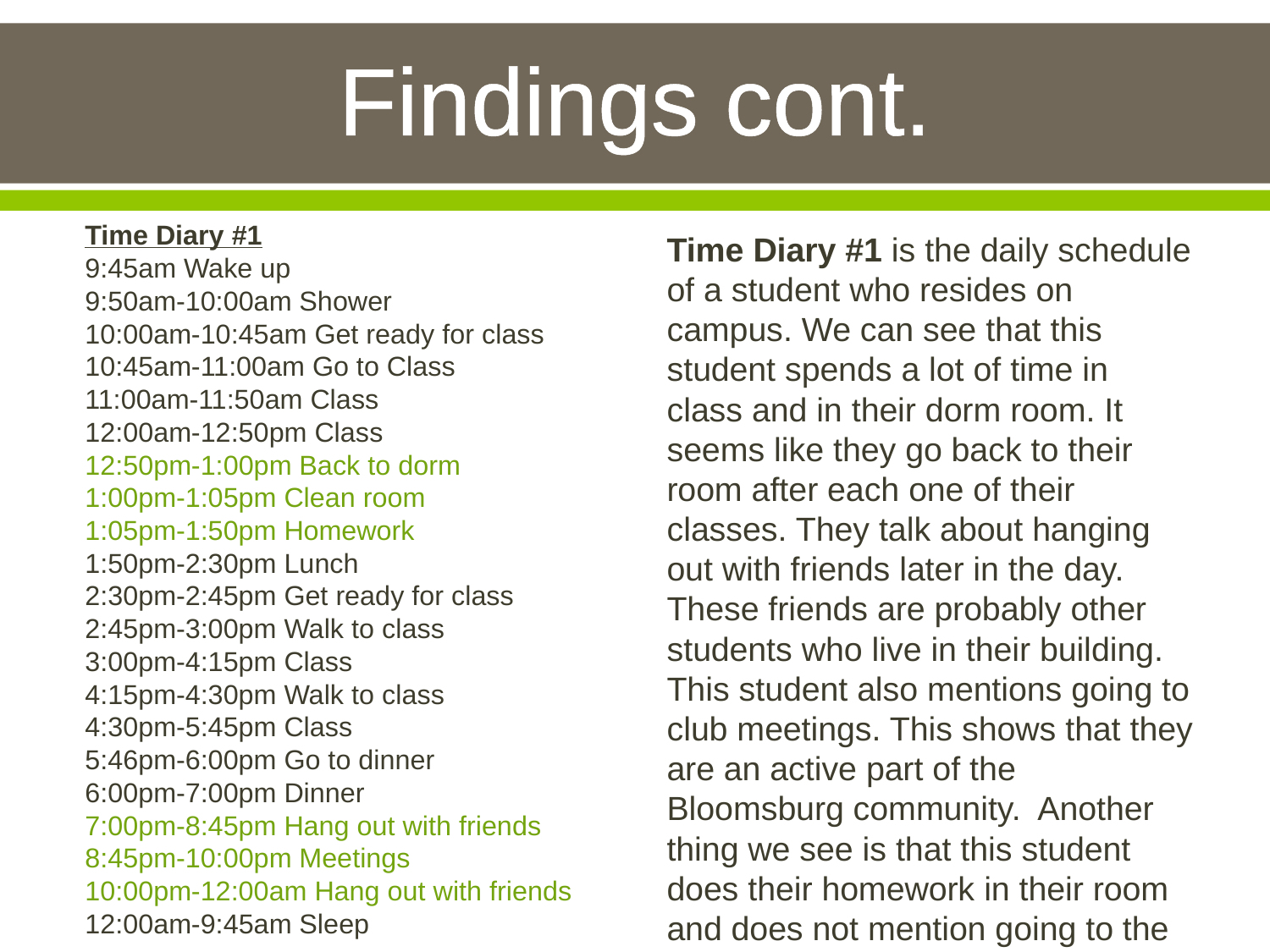

# Findings cont.
Time Diary #1
9:45am Wake up
9:50am-10:00am Shower
10:00am-10:45am Get ready for class
10:45am-11:00am Go to Class
11:00am-11:50am Class
12:00am-12:50pm Class
12:50pm-1:00pm Back to dorm
1:00pm-1:05pm Clean room
1:05pm-1:50pm Homework
1:50pm-2:30pm Lunch
2:30pm-2:45pm Get ready for class
2:45pm-3:00pm Walk to class
3:00pm-4:15pm Class
4:15pm-4:30pm Walk to class
4:30pm-5:45pm Class
5:46pm-6:00pm Go to dinner
6:00pm-7:00pm Dinner
7:00pm-8:45pm Hang out with friends
8:45pm-10:00pm Meetings
10:00pm-12:00am Hang out with friends
12:00am-9:45am Sleep
Time Diary #1 is the daily schedule of a student who resides on campus. We can see that this student spends a lot of time in class and in their dorm room. It seems like they go back to their room after each one of their classes. They talk about hanging out with friends later in the day. These friends are probably other students who live in their building. This student also mentions going to club meetings. This shows that they are an active part of the Bloomsburg community.  Another thing we see is that this student does their homework in their room and does not mention going to the library. The student interviewed did not mention having a job.